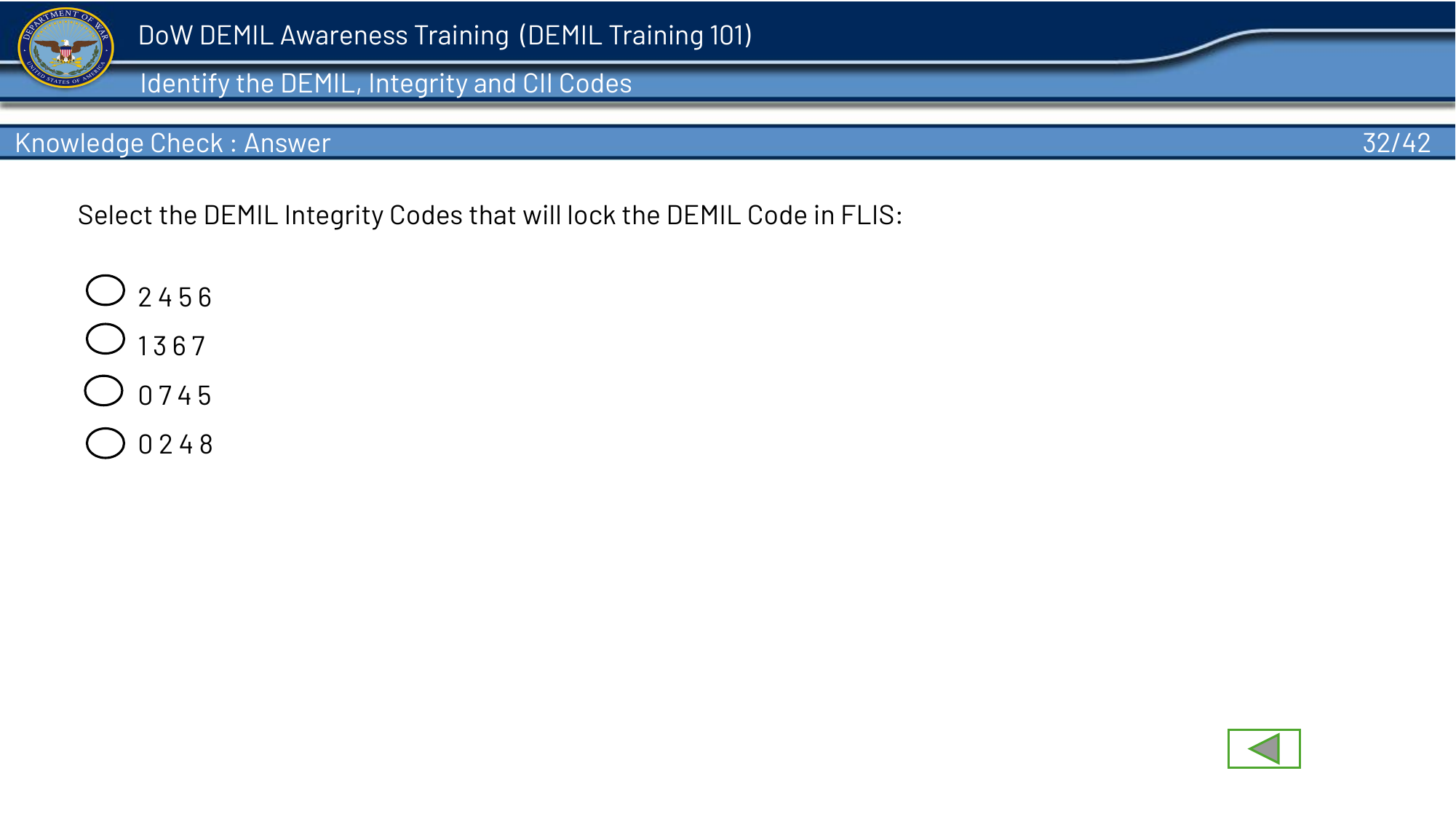

Identify the DEMIL, Integrity and CII Codes
Knowledge Check : Answer                                                                                                                                                                                             32/42
Select the DEMIL Integrity Codes that will lock the DEMIL Code in FLIS:

 2 4 5 6
 1 3 6 7
 0 7 4 5
 0 2 4 8